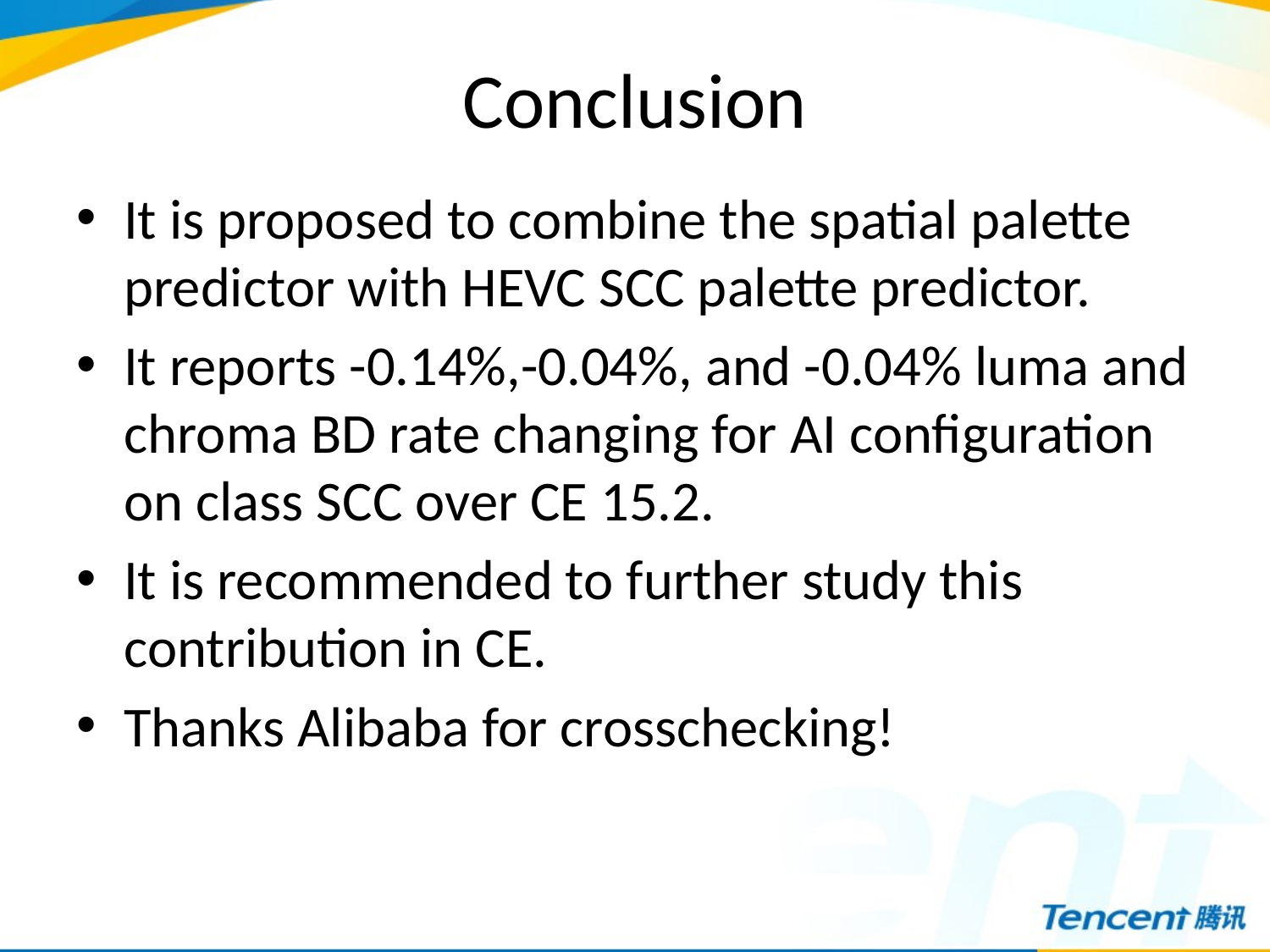

# Conclusion
It is proposed to combine the spatial palette predictor with HEVC SCC palette predictor.
It reports -0.14%,-0.04%, and -0.04% luma and chroma BD rate changing for AI configuration on class SCC over CE 15.2.
It is recommended to further study this contribution in CE.
Thanks Alibaba for crosschecking!